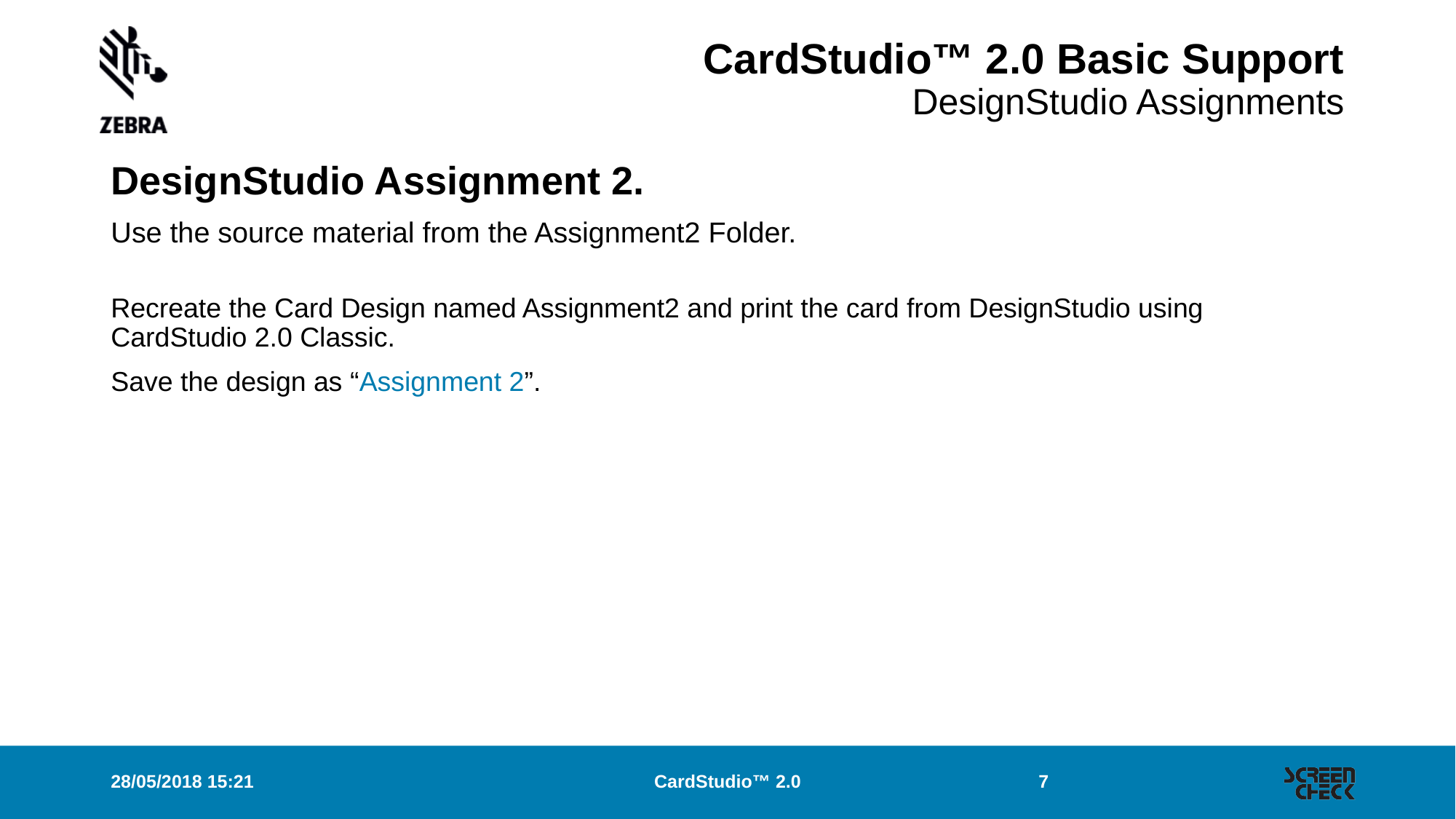

# CardStudio™ 2.0 Basic Support DesignStudio Assignments
DesignStudio Assignment 2.
Use the source material from the Assignment2 Folder.
Recreate the Card Design named Assignment2 and print the card from DesignStudio using CardStudio 2.0 Classic.
Save the design as “Assignment 2”.

28/05/2018 15:21
CardStudio™ 2.0
7